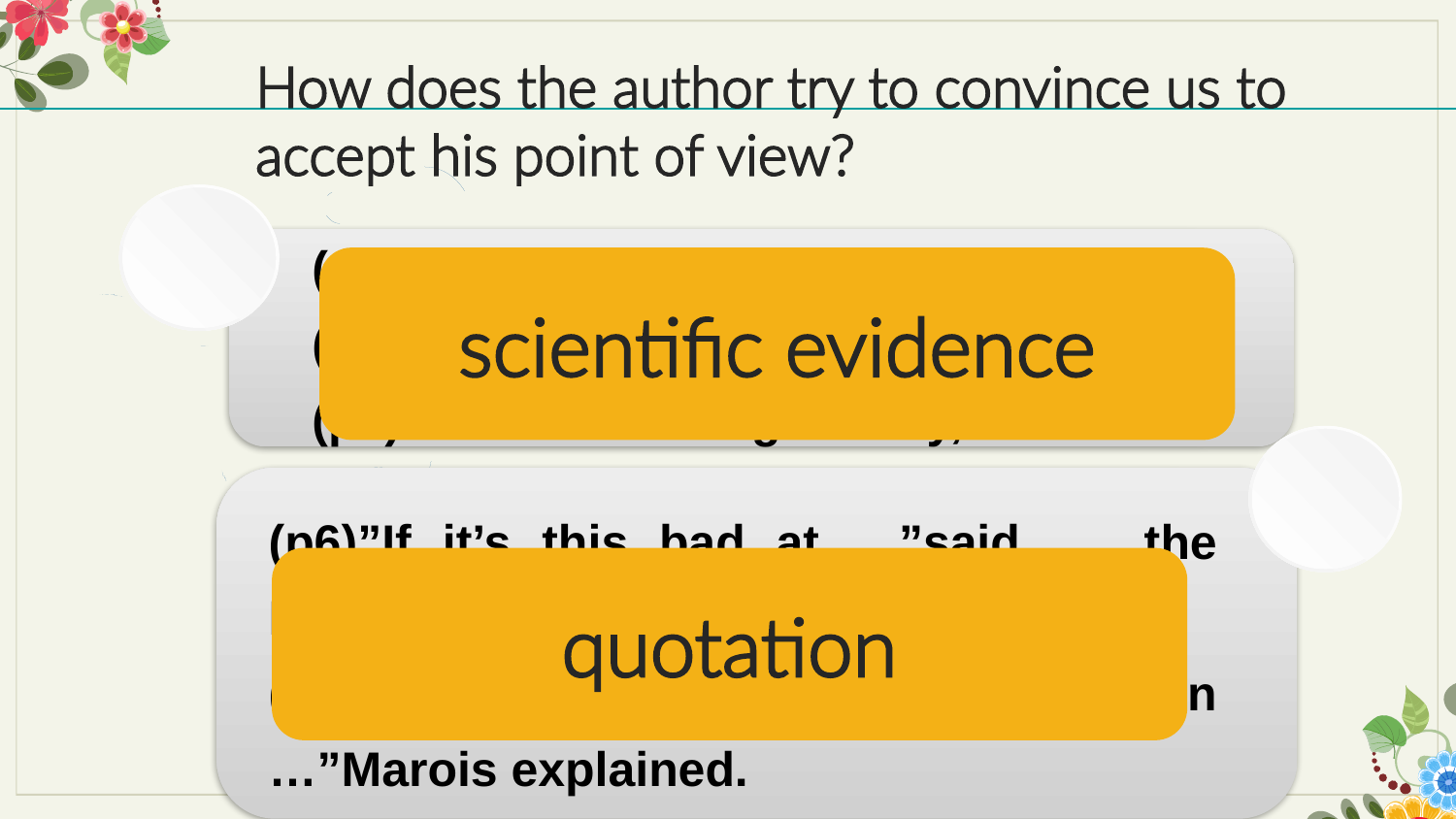

How does the author try to convince us to accept his point of view?

(p3)David Meyer …published a study …
(p5)Microsoft decided to study…
(p7)In a breakthrough study, …

scientific evidence

(p6)”If it’s this bad at …”said …, the Microsoft research scientist …
(p7)”We are under the impression …”Marois explained.

quotation